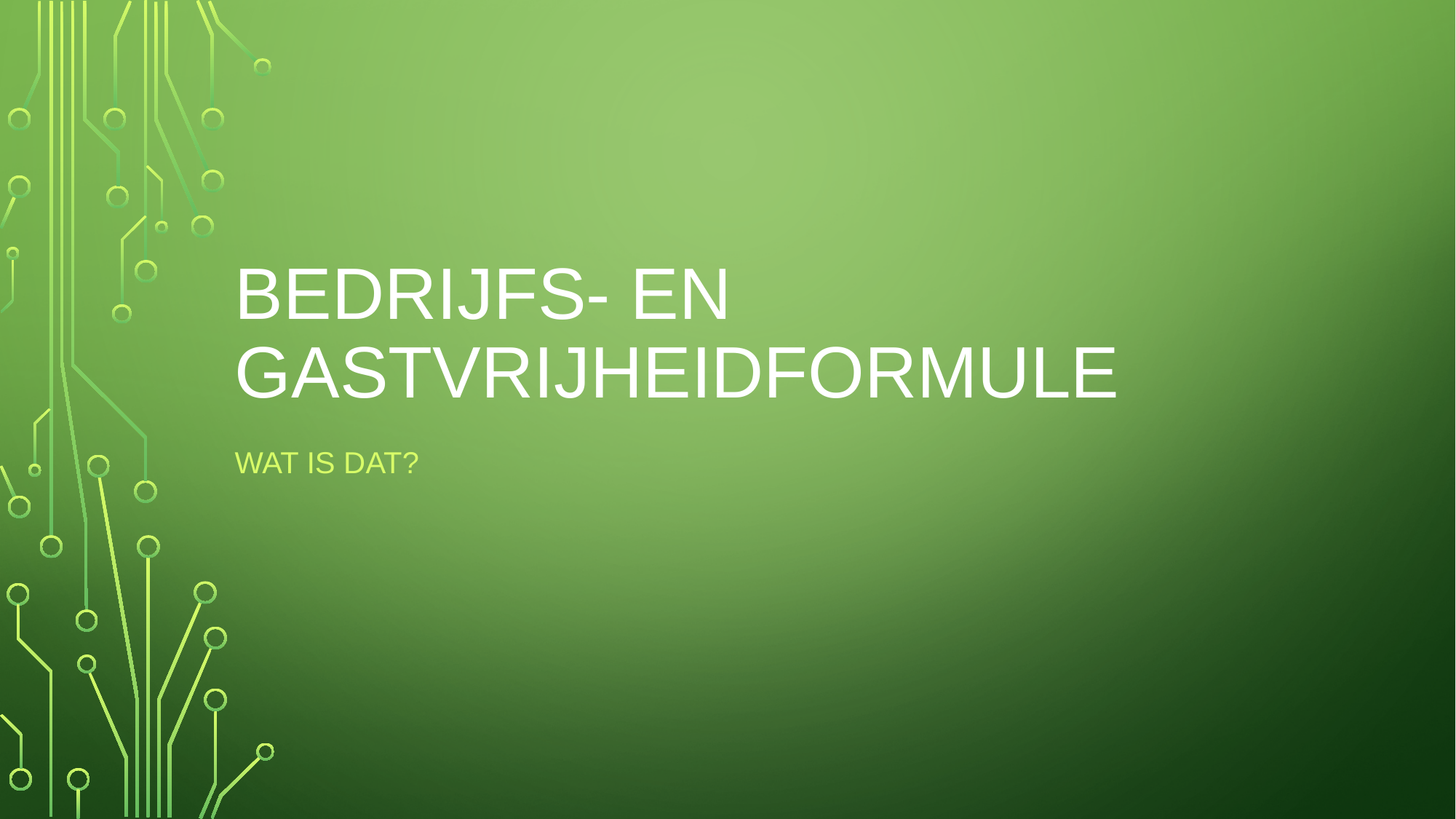

# Bedrijfs- en gastvrijheidformule
Wat is dat?